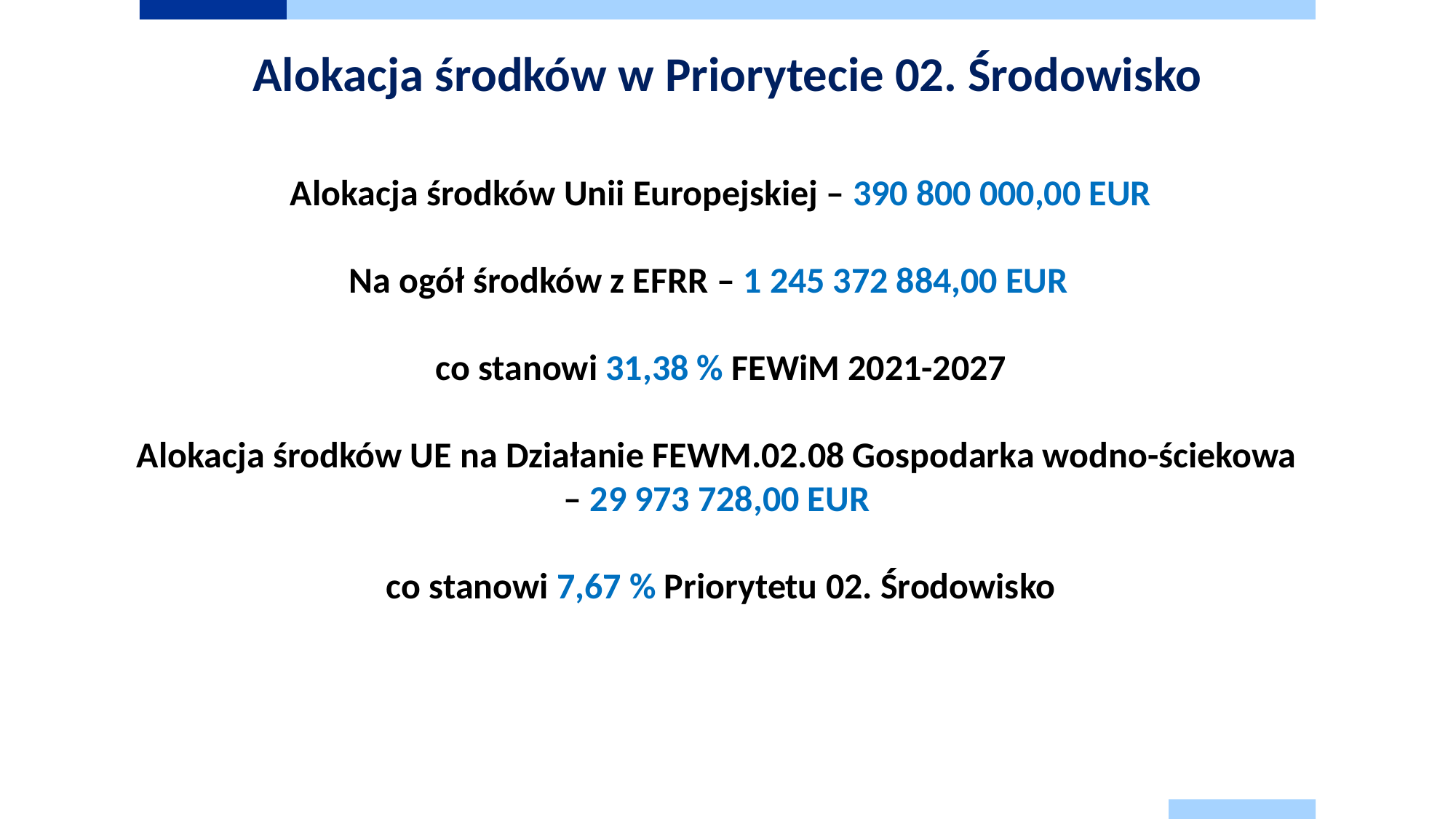

Alokacja środków w Priorytecie 02. Środowisko
Alokacja środków Unii Europejskiej – 390 800 000,00 EUR

Na ogół środków z EFRR – 1 245 372 884,00 EUR

co stanowi 31,38 % FEWiM 2021-2027

Alokacja środków UE na Działanie FEWM.02.08 Gospodarka wodno-ściekowa
– 29 973 728,00 EUR

co stanowi 7,67 % Priorytetu 02. Środowisko